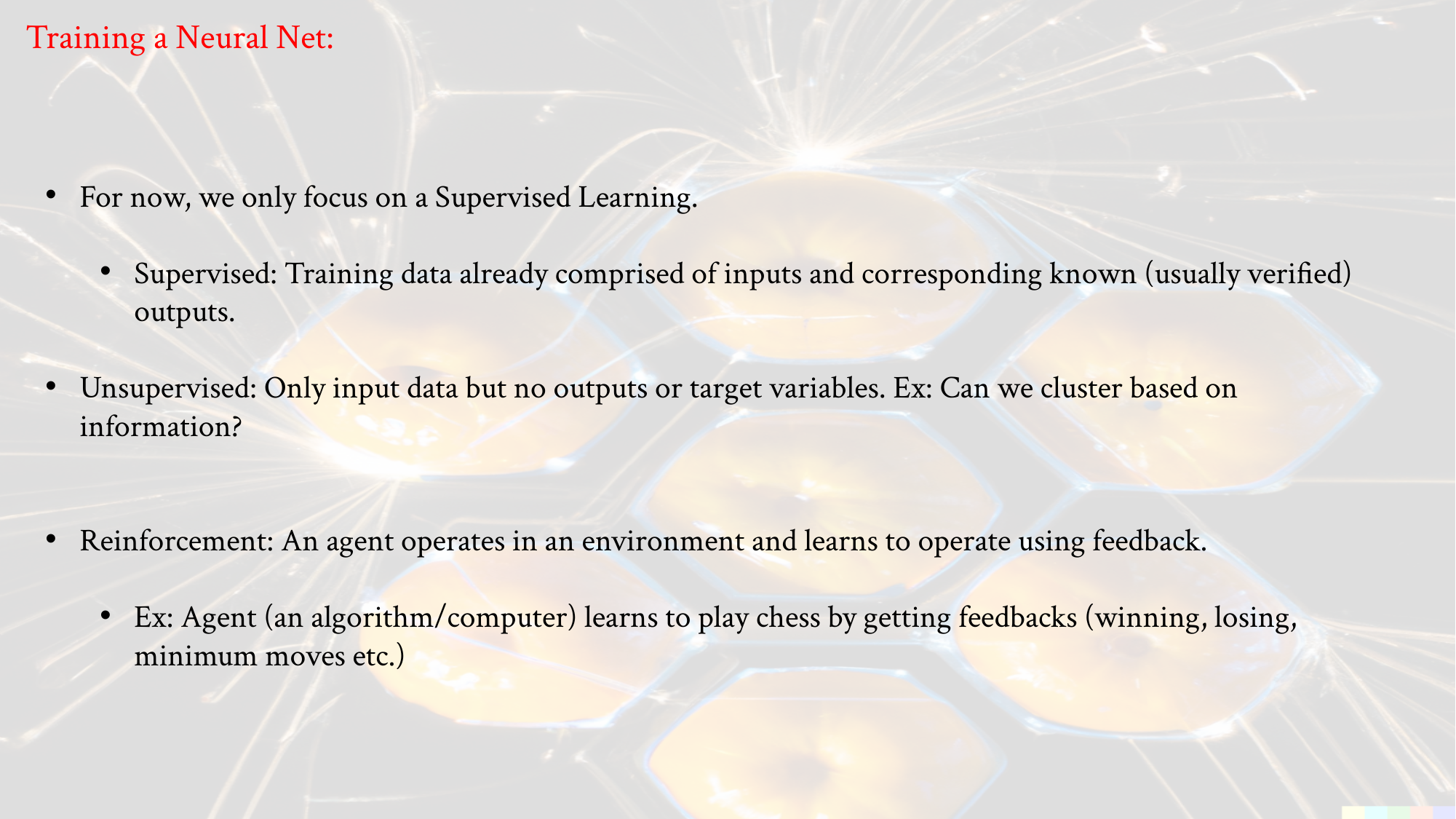

Training a Neural Net:
For now, we only focus on a Supervised Learning.

Supervised: Training data already comprised of inputs and corresponding known (usually verified) outputs.

Unsupervised: Only input data but no outputs or target variables. Ex: Can we cluster based on information?

Reinforcement: An agent operates in an environment and learns to operate using feedback.

Ex: Agent (an algorithm/computer) learns to play chess by getting feedbacks (winning, losing, minimum moves etc.)